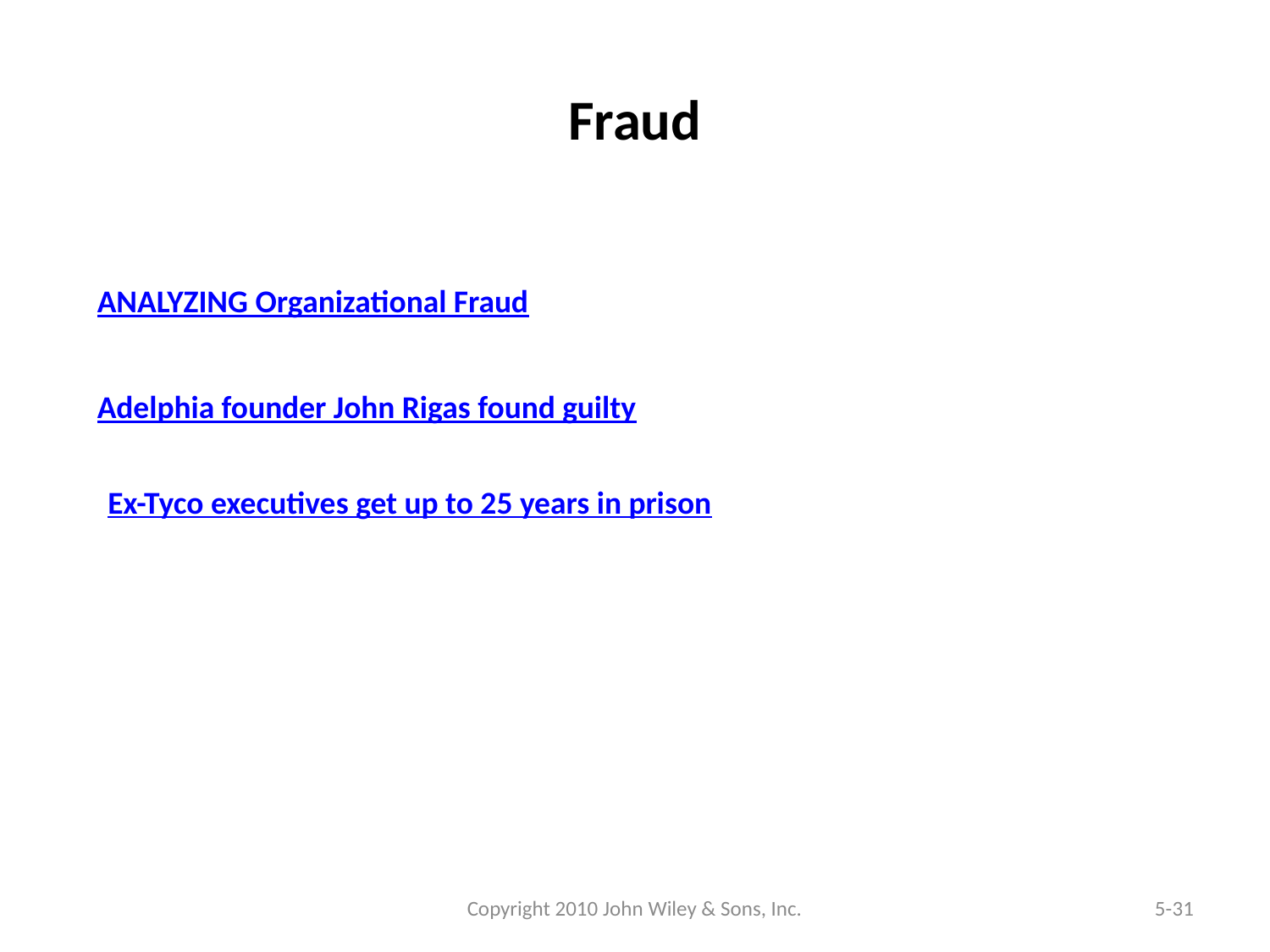

# Fraud
ANALYZING Organizational Fraud

Adelphia founder John Rigas found guilty
Ex-Tyco executives get up to 25 years in prison

Copyright 2010 John Wiley & Sons, Inc.
5-31